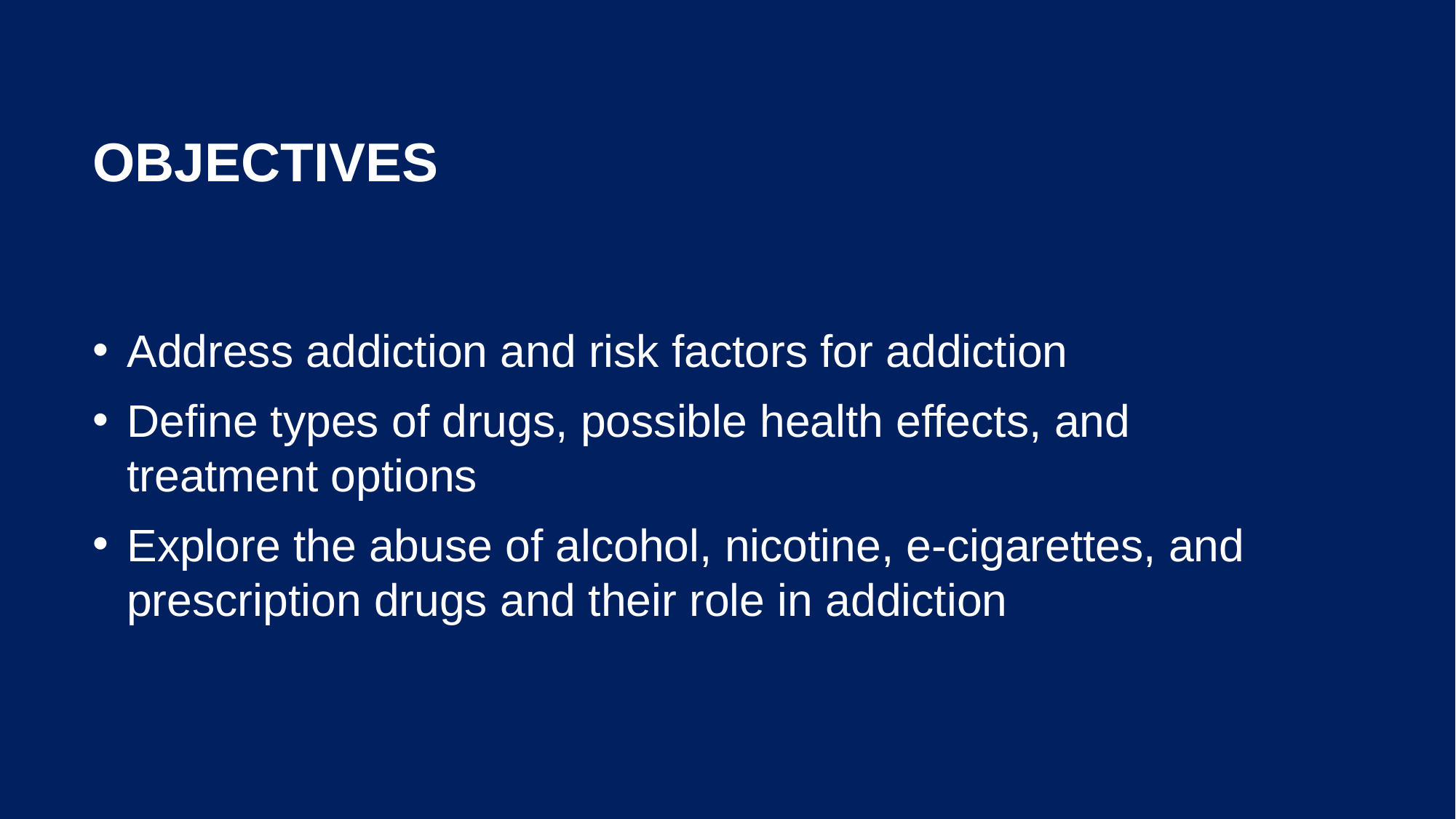

# objectives
Address addiction and risk factors for addiction
Define types of drugs, possible health effects, and treatment options
Explore the abuse of alcohol, nicotine, e-cigarettes, and prescription drugs and their role in addiction